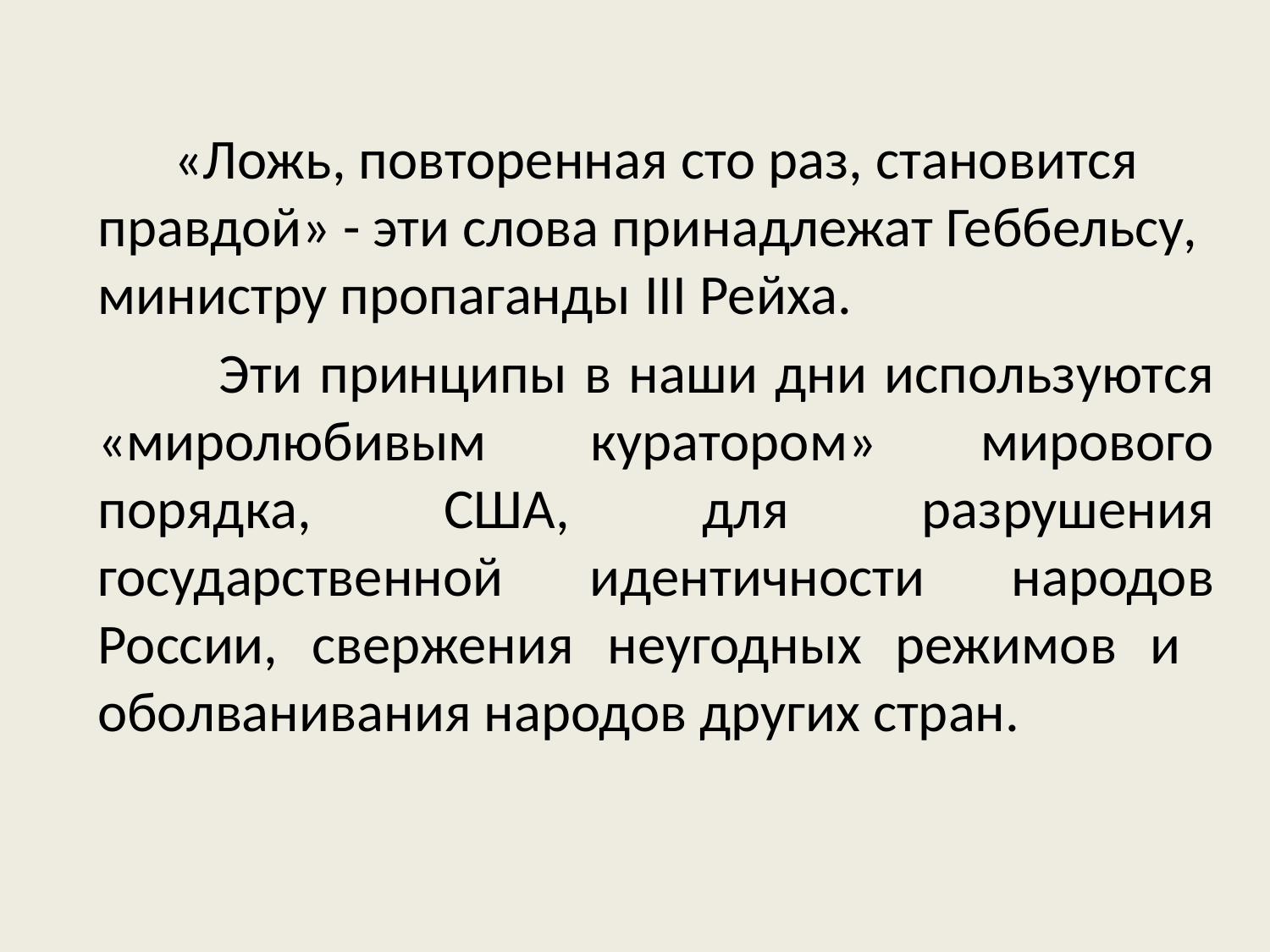

«Ложь, повторенная сто раз, становится правдой» - эти слова принадлежат Геббельсу, министру пропаганды III Рейха.
       Эти принципы в наши дни используются «миролюбивым куратором» мирового порядка, США, для разрушения государственной идентичности народов России, свержения неугодных режимов и  оболванивания народов других стран.